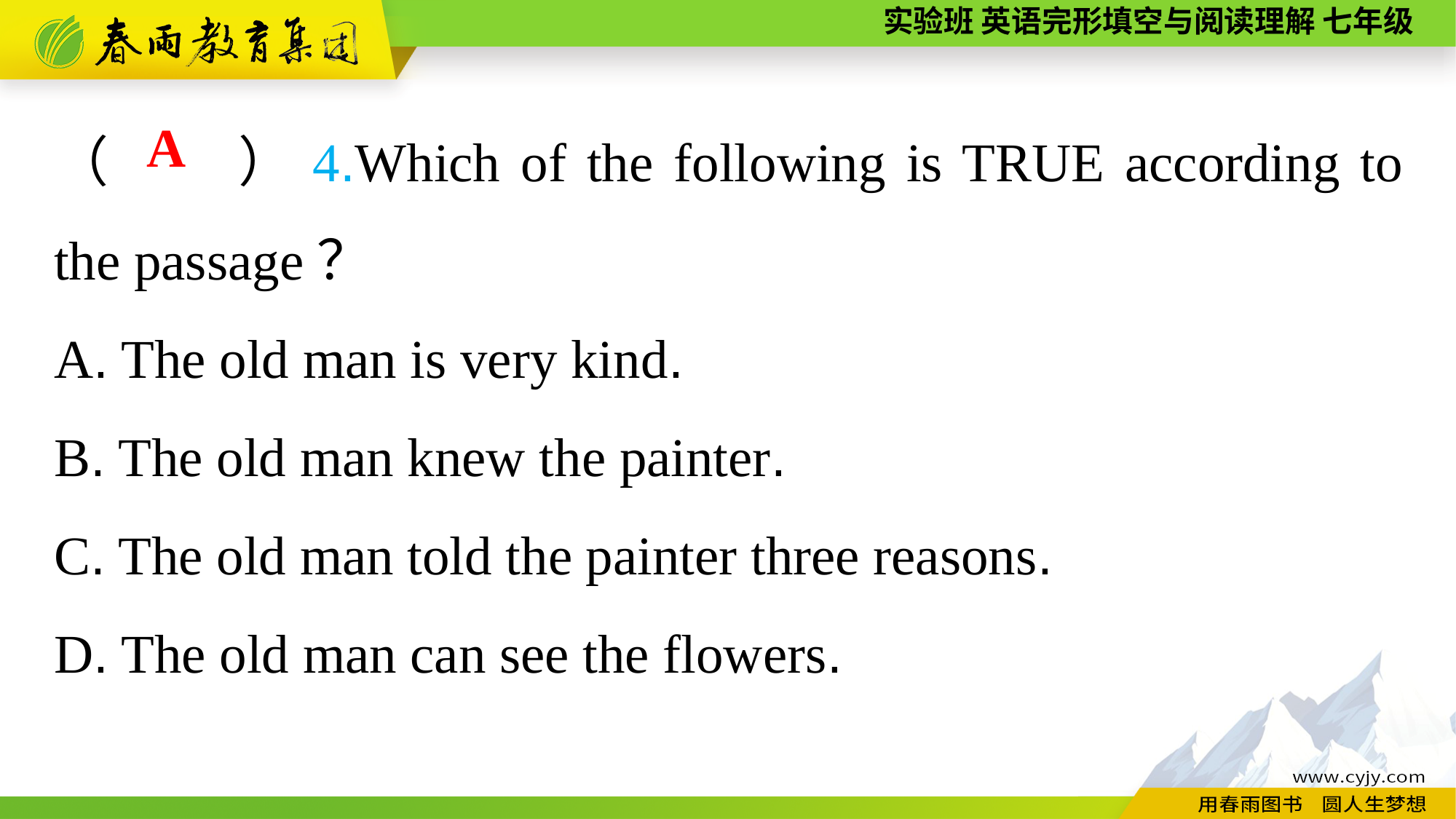

（　　）4.Which of the following is TRUE according to the passage？
A. The old man is very kind.
B. The old man knew the painter.
C. The old man told the painter three reasons.
D. The old man can see the flowers.
A